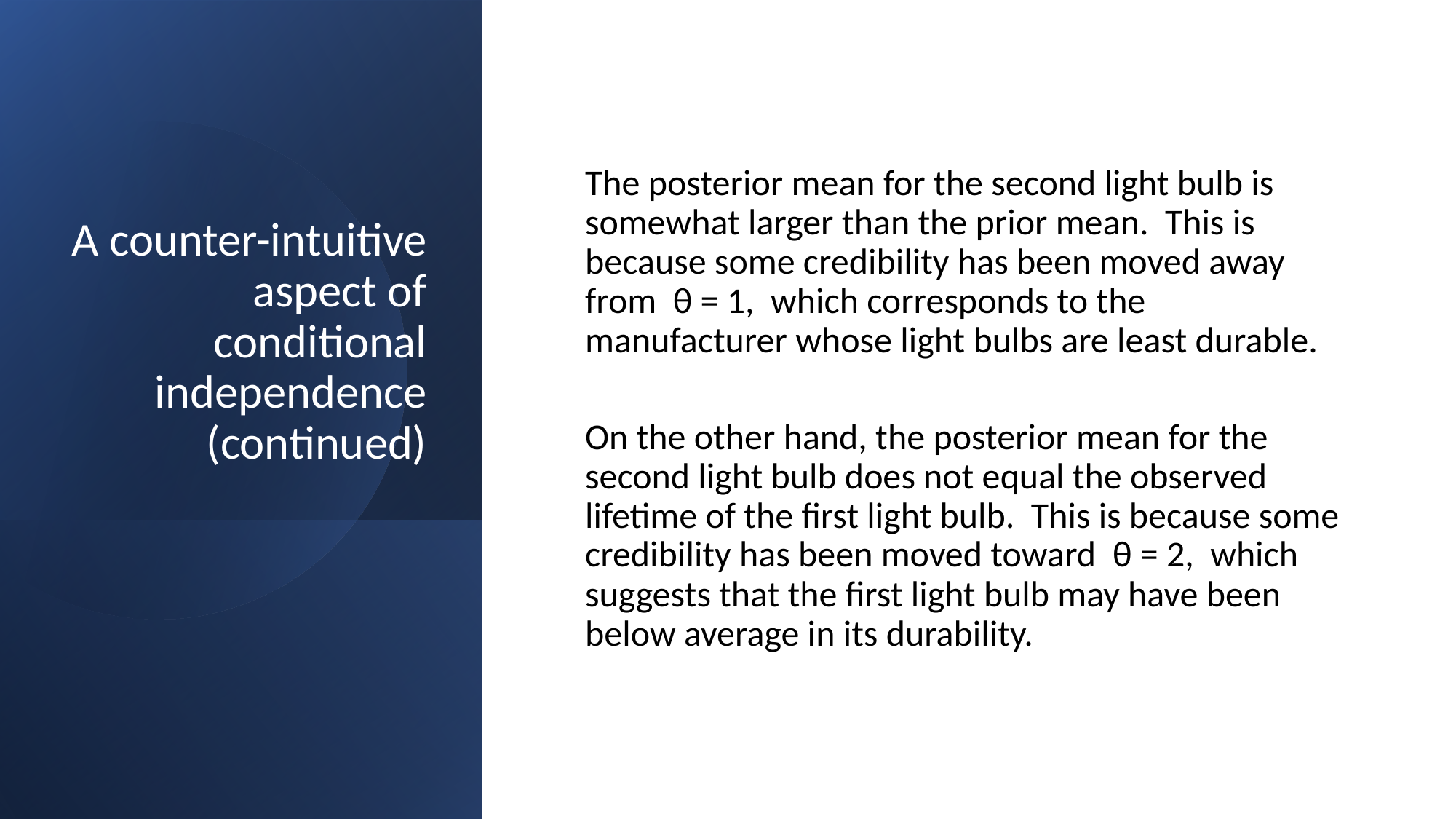

# A counter-intuitive aspect of conditional independence (continued)
The posterior mean for the second light bulb is somewhat larger than the prior mean.  This is because some credibility has been moved away from  θ = 1,  which corresponds to the manufacturer whose light bulbs are least durable.

On the other hand, the posterior mean for the second light bulb does not equal the observed lifetime of the first light bulb.  This is because some credibility has been moved toward  θ = 2,  which suggests that the first light bulb may have been below average in its durability.